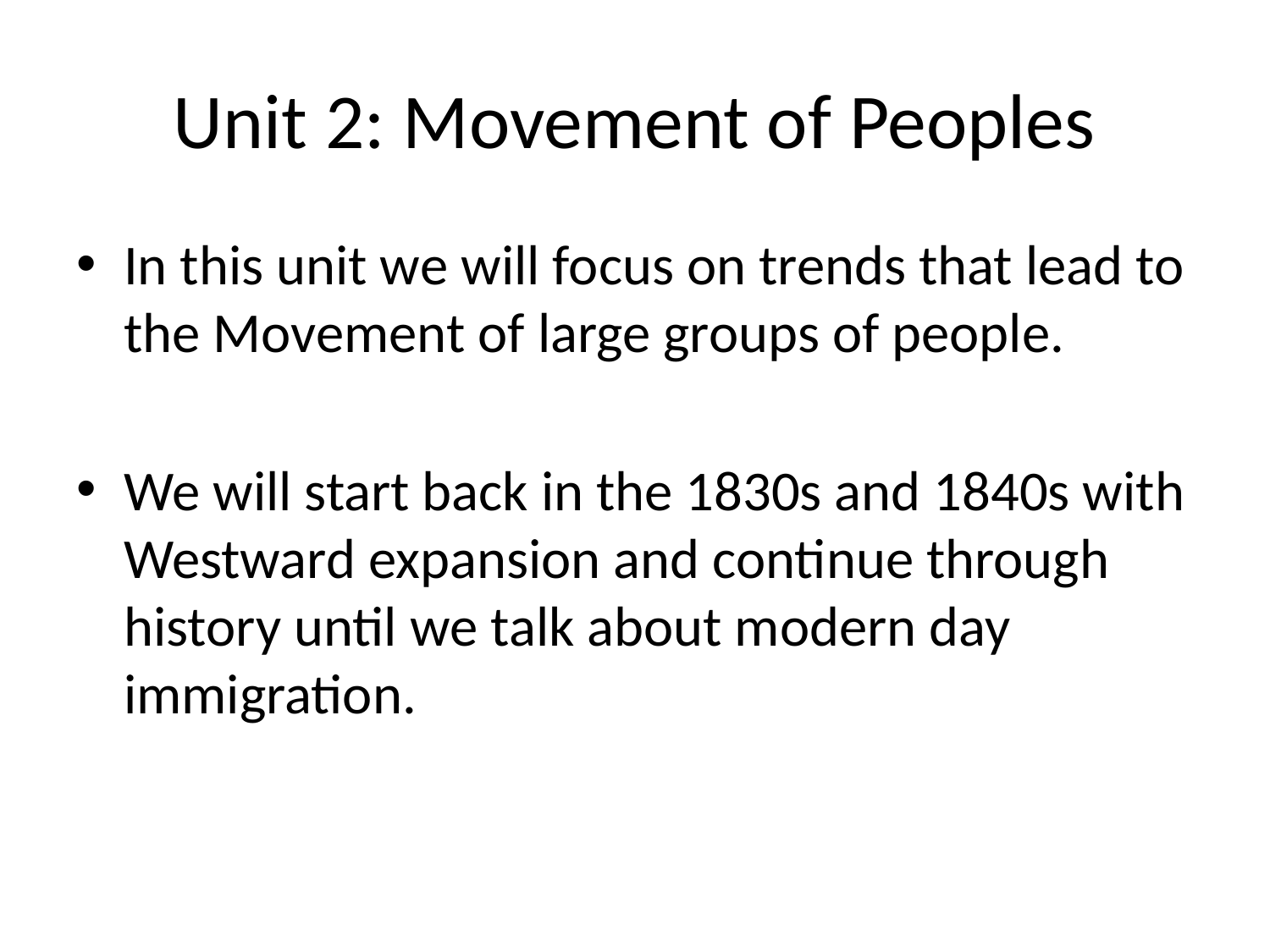

# Unit 2: Movement of Peoples
In this unit we will focus on trends that lead to the Movement of large groups of people.

We will start back in the 1830s and 1840s with Westward expansion and continue through history until we talk about modern day immigration.